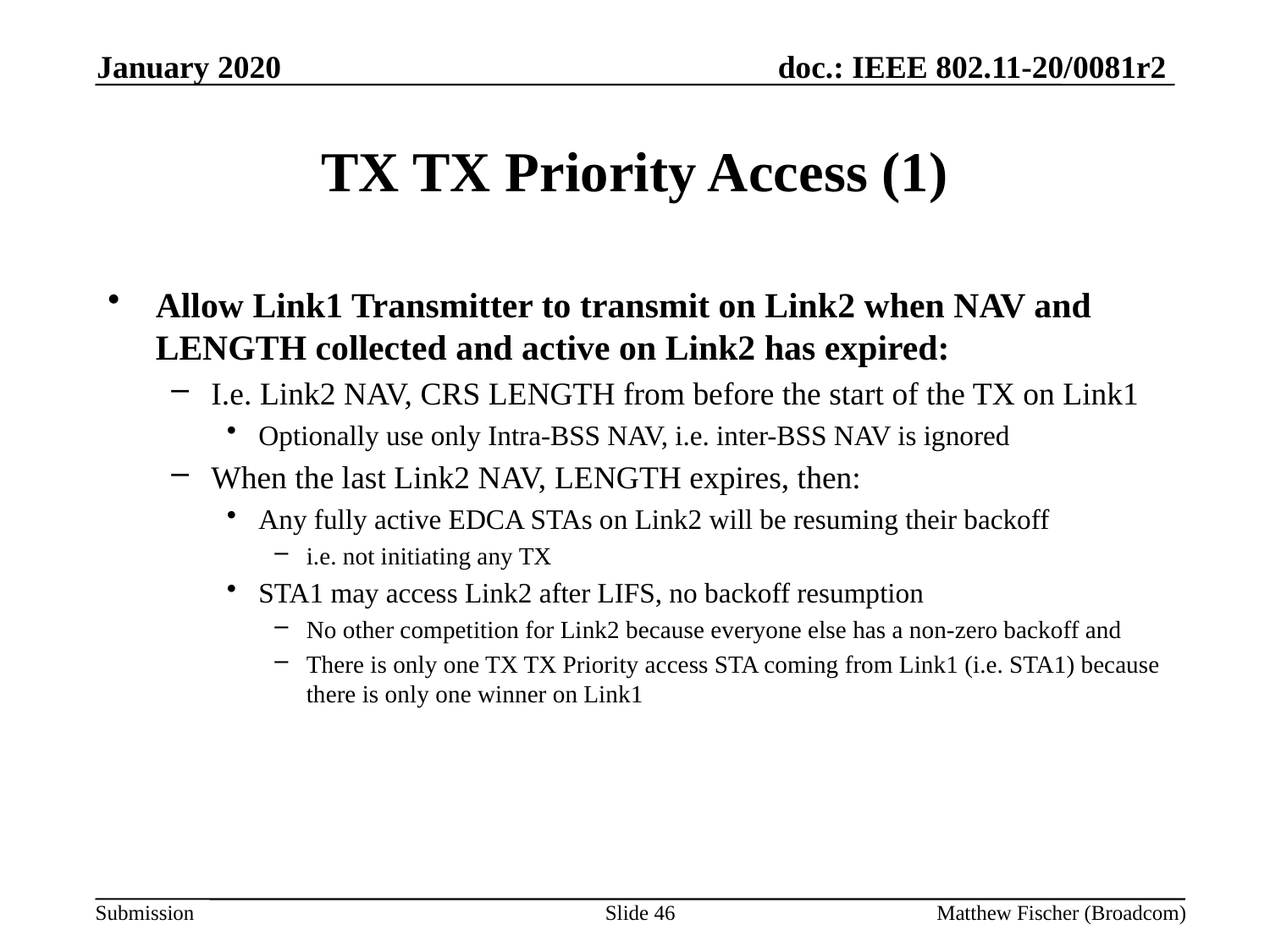

January 2020
# TX TX Priority Access (1)
Allow Link1 Transmitter to transmit on Link2 when NAV and LENGTH collected and active on Link2 has expired:
I.e. Link2 NAV, CRS LENGTH from before the start of the TX on Link1
Optionally use only Intra-BSS NAV, i.e. inter-BSS NAV is ignored
When the last Link2 NAV, LENGTH expires, then:
Any fully active EDCA STAs on Link2 will be resuming their backoff
i.e. not initiating any TX
STA1 may access Link2 after LIFS, no backoff resumption
No other competition for Link2 because everyone else has a non-zero backoff and
There is only one TX TX Priority access STA coming from Link1 (i.e. STA1) because there is only one winner on Link1
Slide 46
Matthew Fischer (Broadcom)